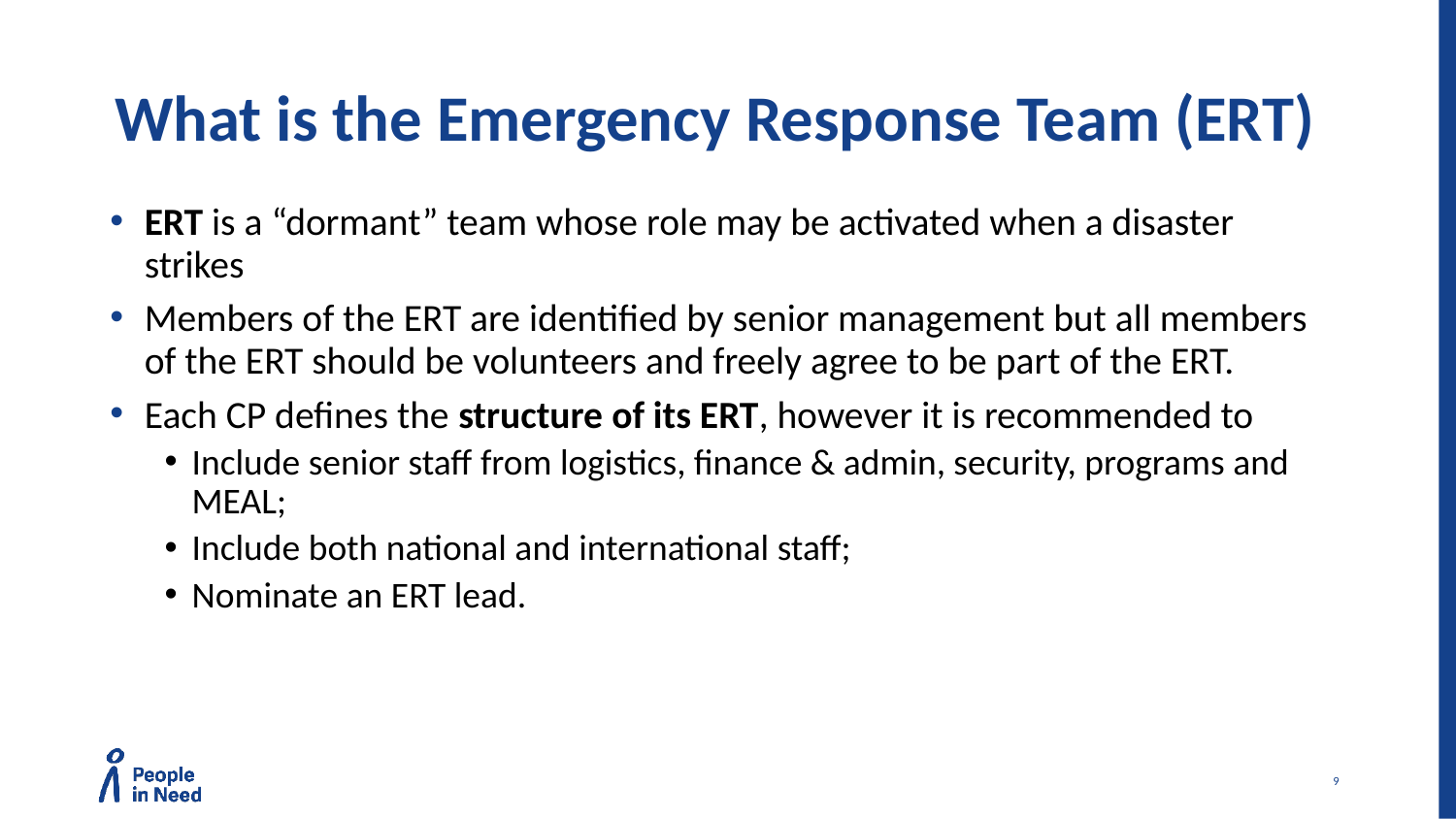

# What is the Emergency Response Team (ERT)
ERT is a “dormant” team whose role may be activated when a disaster strikes
Members of the ERT are identified by senior management but all members of the ERT should be volunteers and freely agree to be part of the ERT.
Each CP defines the structure of its ERT, however it is recommended to
Include senior staff from logistics, finance & admin, security, programs and MEAL;
Include both national and international staff;
Nominate an ERT lead.